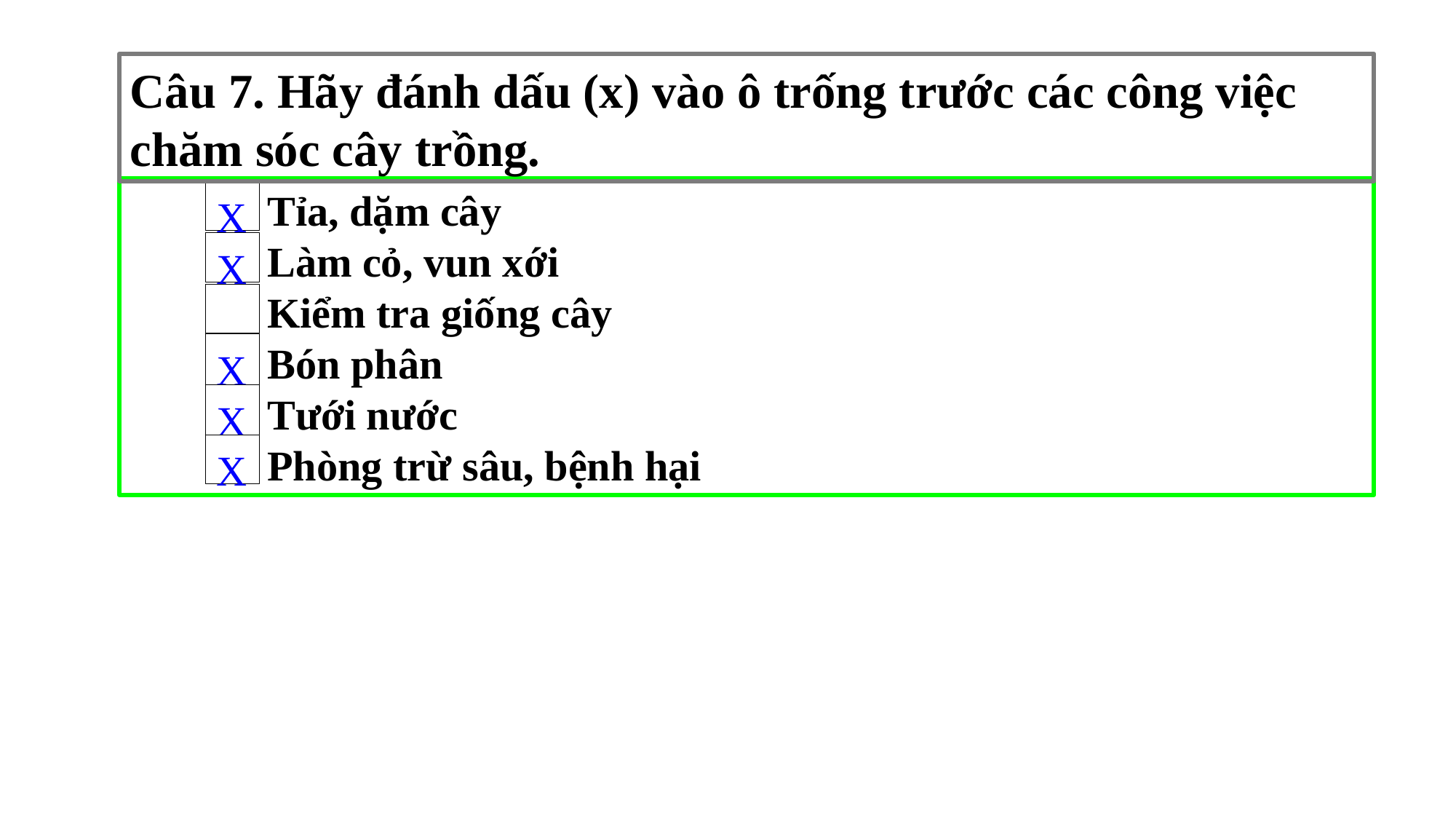

Câu 7. Hãy đánh dấu (x) vào ô trống trước các công việc chăm sóc cây trồng.
             Tỉa, dặm cây
             Làm cỏ, vun xới
             Kiểm tra giống cây
             Bón phân
             Tưới nước
             Phòng trừ sâu, bệnh hại
X
X

X
X
X